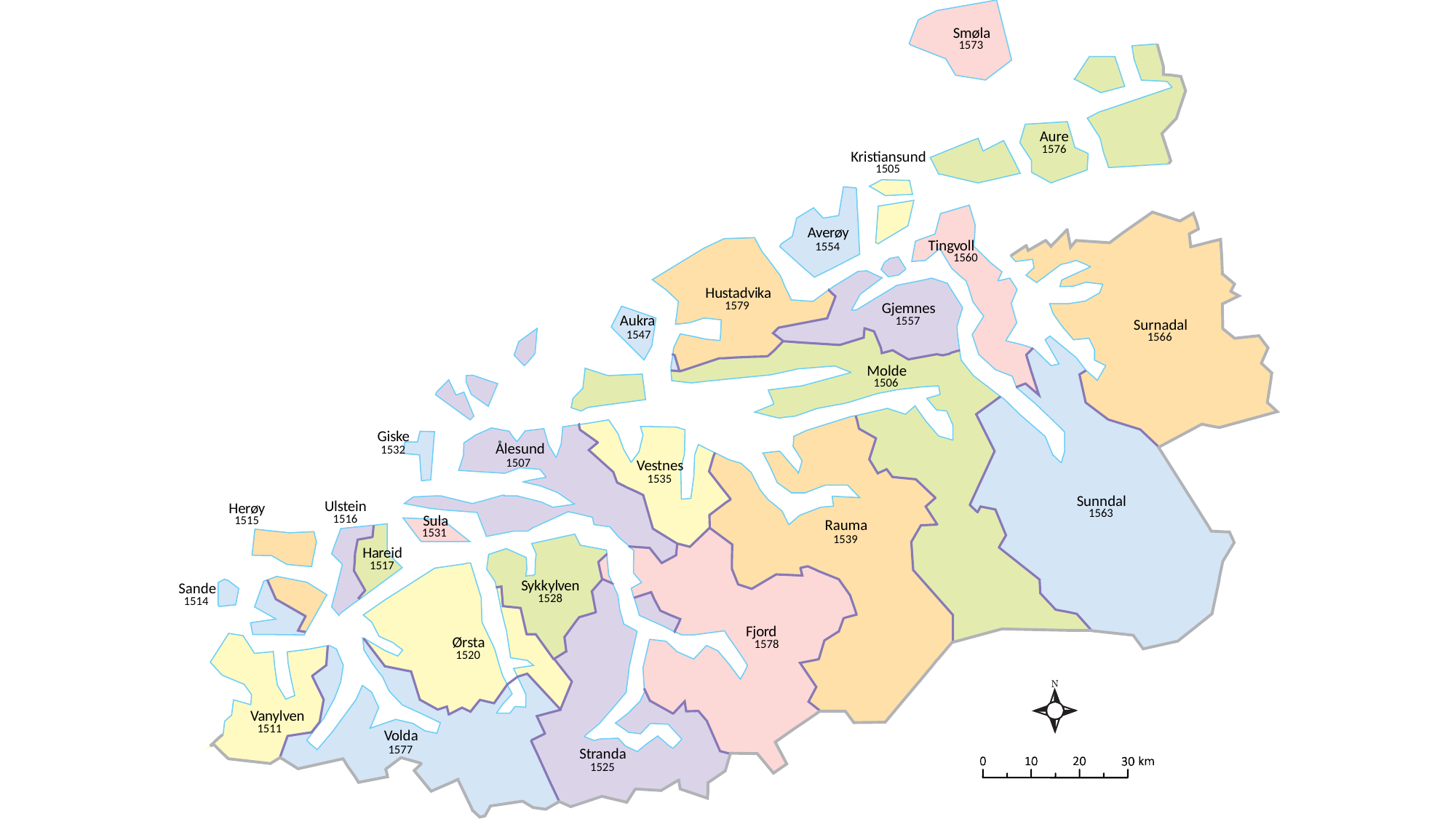

Smøla
1573

Au
r
e

1576
K
ri
s
tiansund
1505

A
v
e
r
ø
y
Ting
v
oll

1554
1560

Hu
s
t
advi
k
a

1579
Gjemnes

Auk
r
a
1557
Surnadal
1547

1566

Molde

1506

Gis
k
e

Ålesund
1532

1507
V
e
s
tnes
1535
Sunndal
Ul
st
ein
He
r
ø
y
1563
Sula
1516
1515
Rauma

1531

1539

Ha
r
eid
1517

S
ykkyl
v
en

Sande

1528
1514
Fjo
r
d
Ø
r
s
t
a

1578

1520

V
a
n
yl
v
en

1511
V
olda

1577
St
r
anda

1525